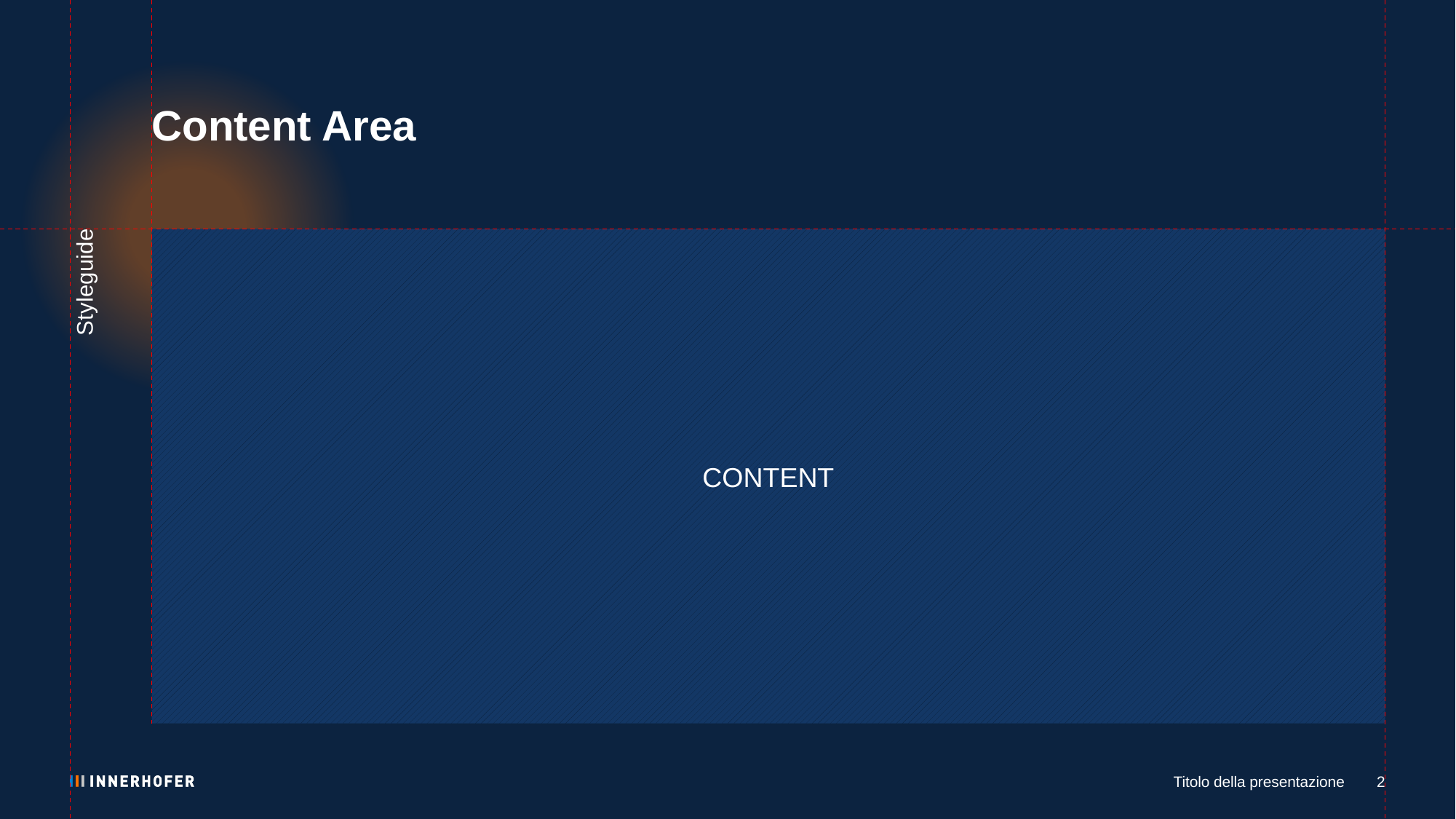

# Content Area
CONTENT

Styleguide
Titolo della presentazione
2